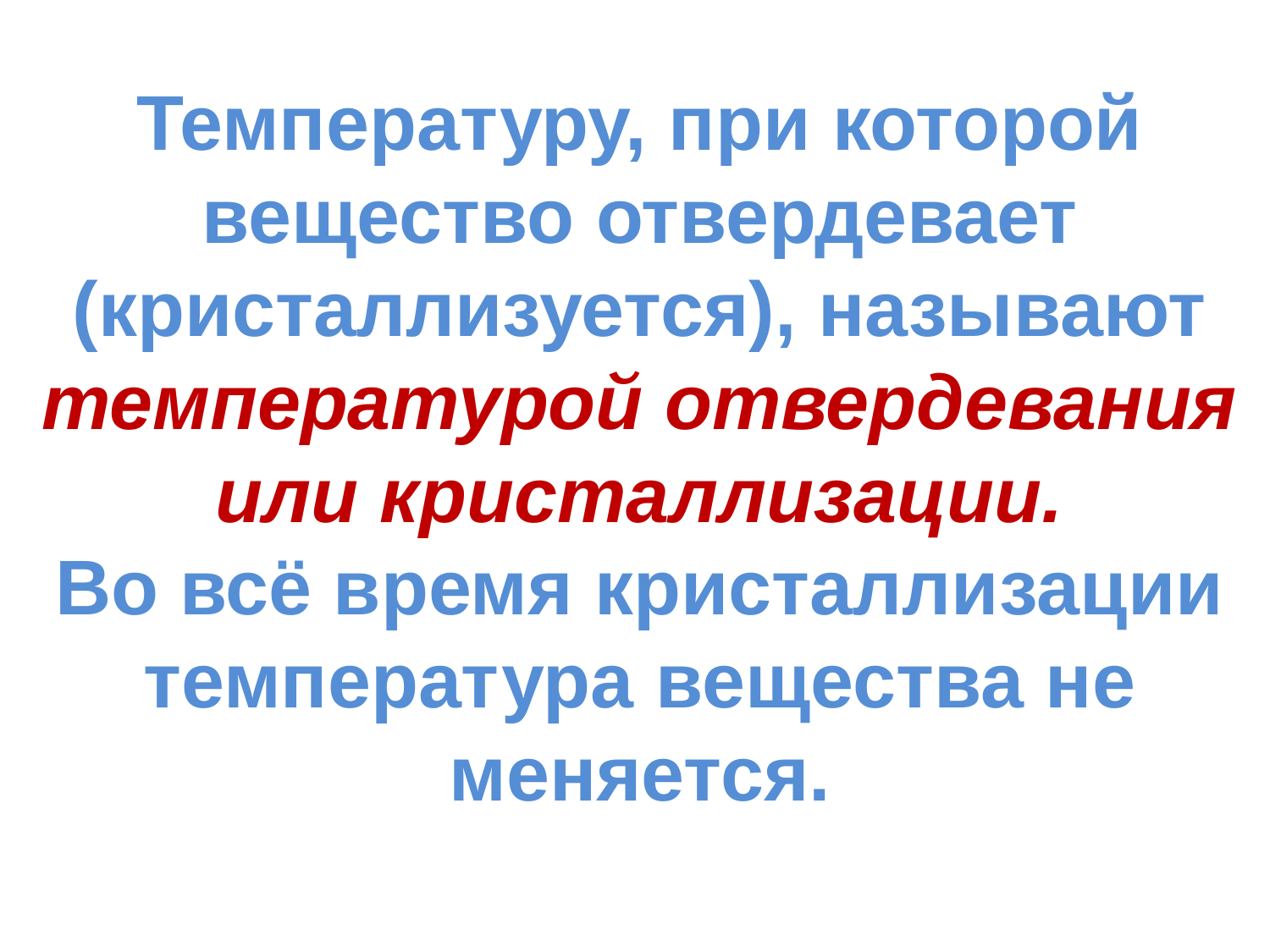

Температуру, при которой вещество отвердевает (кристаллизуется), называют температурой отвердевания или кристаллизации.
Во всё время кристаллизации температура вещества не меняется.